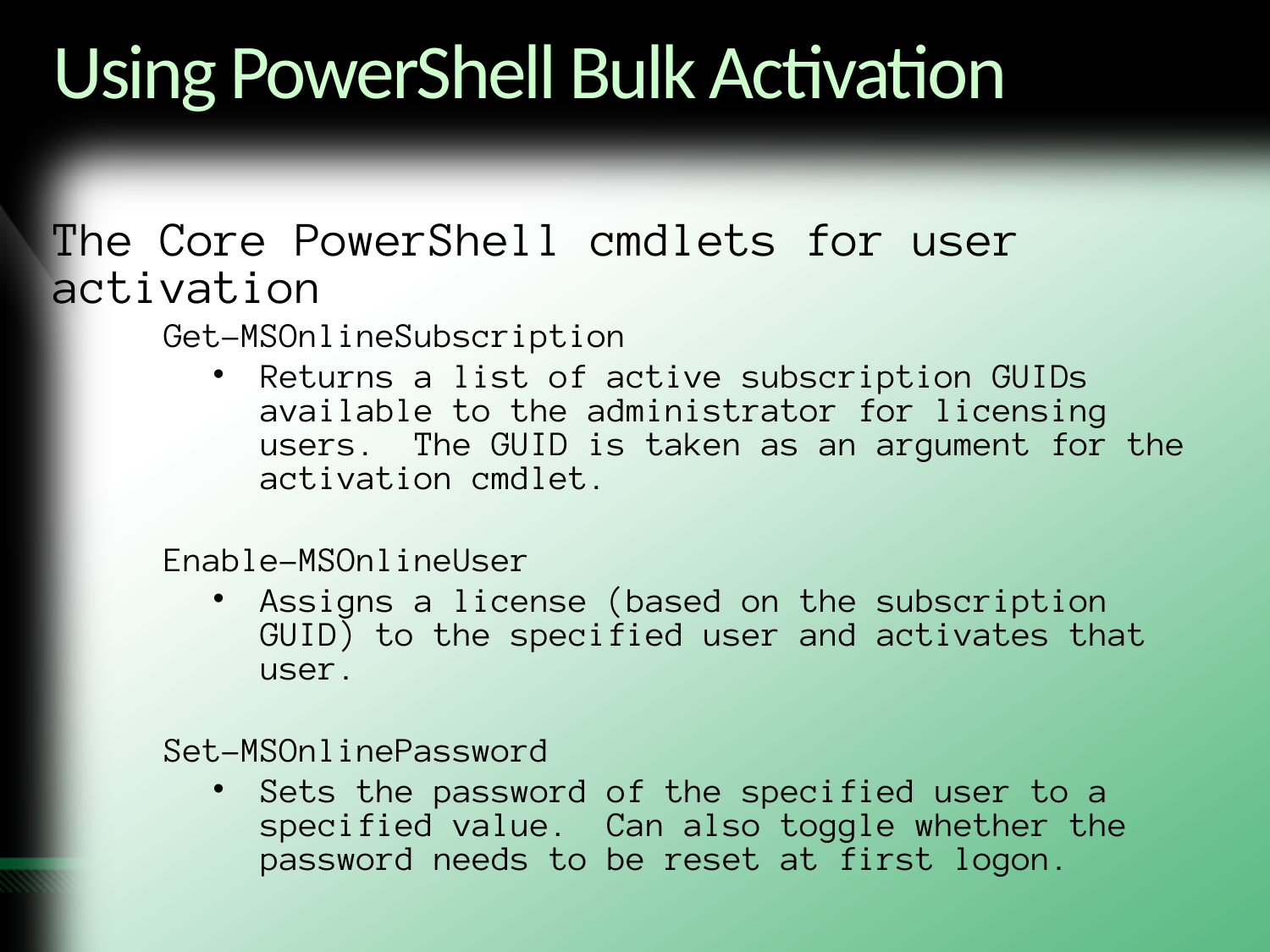

# Using PowerShell Bulk Activation
The Core PowerShell cmdlets for user activation
Get-MSOnlineSubscription
Returns a list of active subscription GUIDs available to the administrator for licensing users.  The GUID is taken as an argument for the activation cmdlet.

Enable-MSOnlineUser
Assigns a license (based on the subscription GUID) to the specified user and activates that user.

Set-MSOnlinePassword
Sets the password of the specified user to a specified value.  Can also toggle whether the password needs to be reset at first logon.